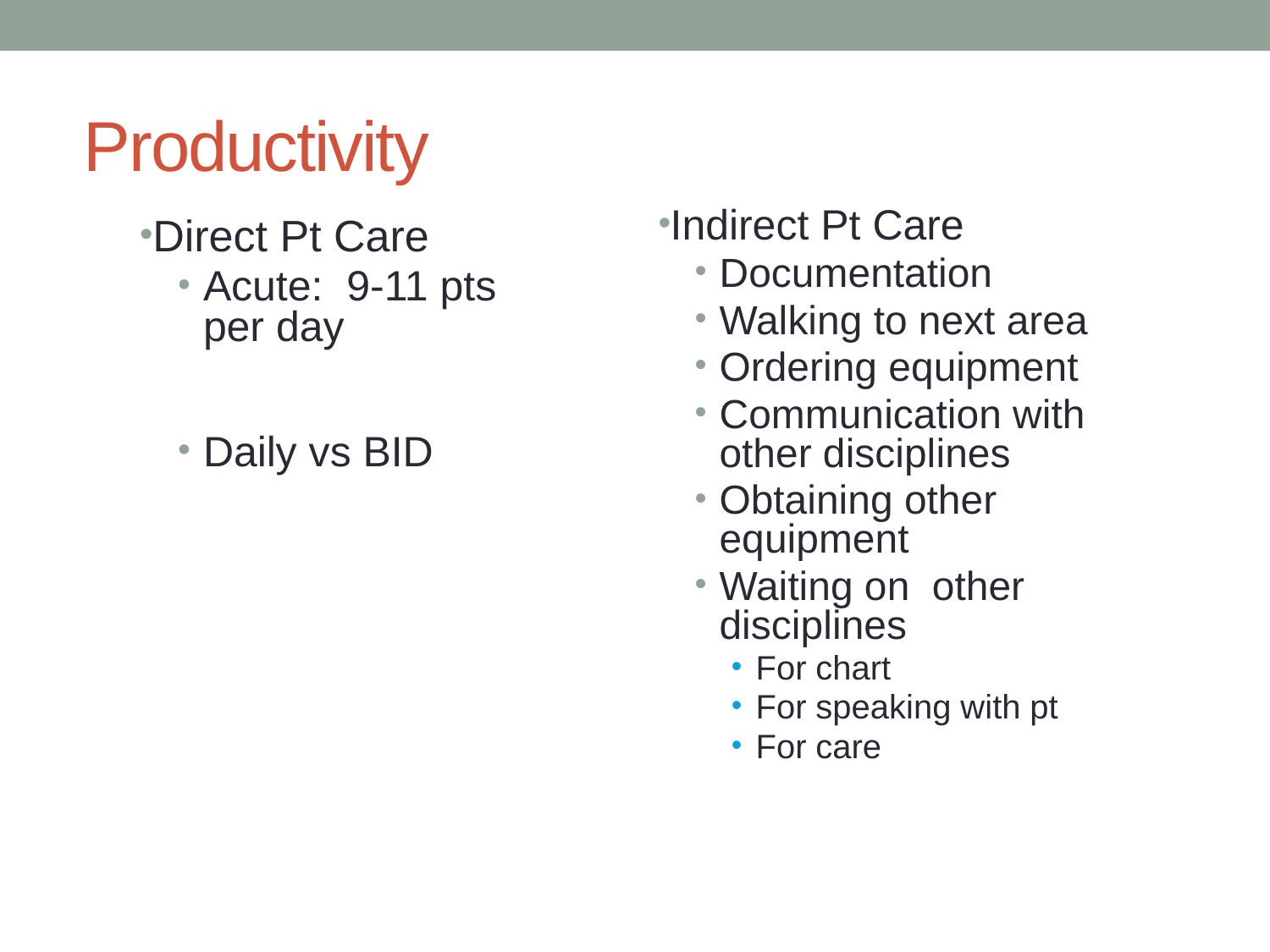

# Productivity
Indirect Pt Care
Documentation
Walking to next area
Ordering equipment
Communication with other disciplines
Obtaining other equipment
Waiting on  other disciplines
For chart
For speaking with pt
For care

Direct Pt Care
Acute:  9-11 pts per day

Daily vs BID